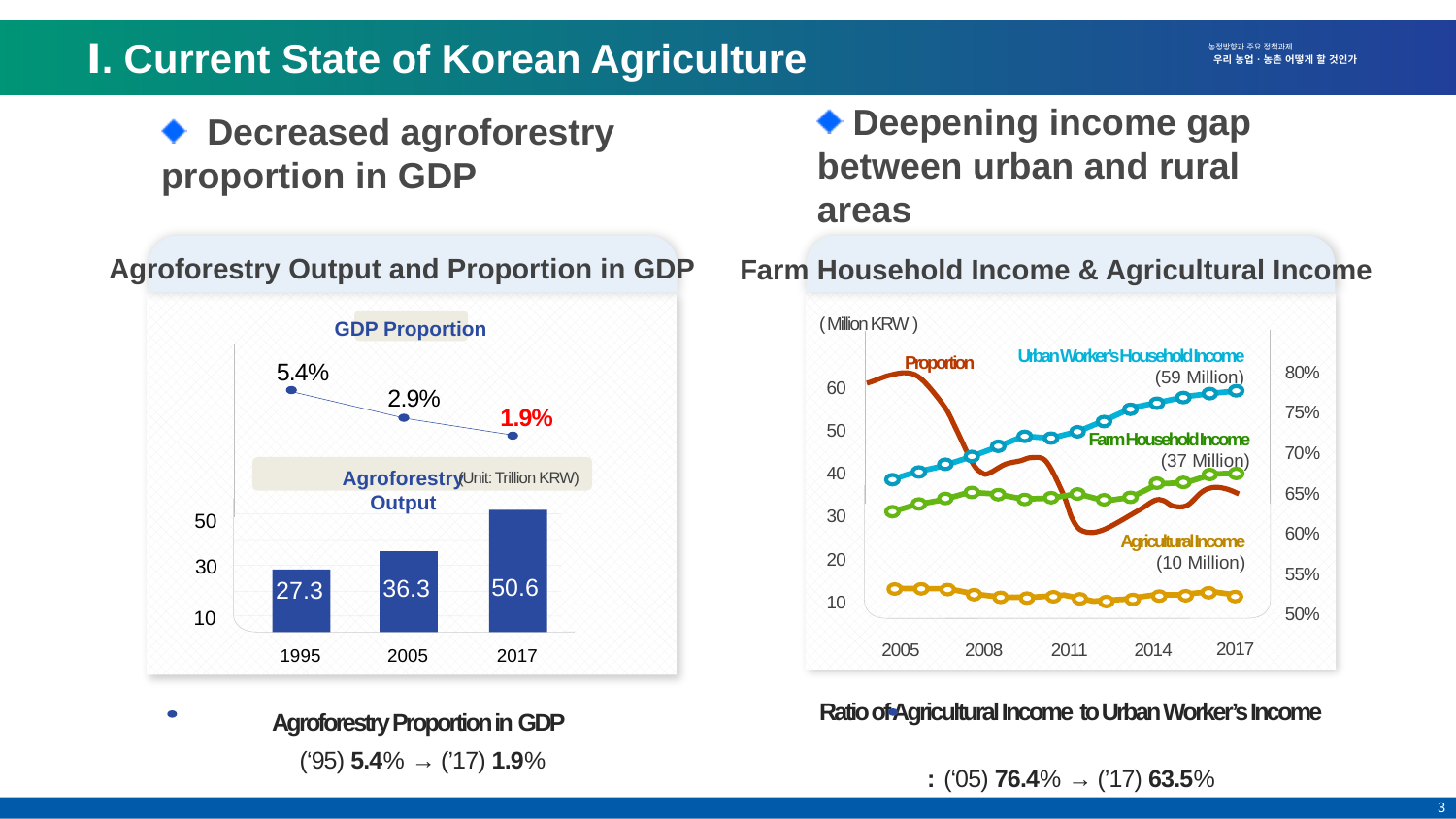

Ⅰ. Current State of Korean Agriculture
 Deepening income gap between urban and rural areas
  Decreased agroforestry proportion in GDP

Agroforestry Output and Proportion in GDP
Farm Household Income & Agricultural Income

( Million KRW )
GDP Proportion

Urban Worker’s Household Income
(59 Million)
Proportion

Farm Household Income
(37 Million)

Agricultural Income
(10 Million)

80%
75%
70%
65%
60%
55%
50%
5.4%
60
50
40
30
20
10
2.9%

1.9%

Agroforestry Output
(Unit: Trillion KRW)

50

30

50.6
36.3
27.3

10

2017
2008
2014
2005
2011
1995
2005
2017
Ratio of Agricultural Income  to Urban Worker’s Income
:  (‘05) 76.4% → (’17) 63.5%
Agroforestry Proportion in GDP
(‘95) 5.4% → (’17) 1.9%

3